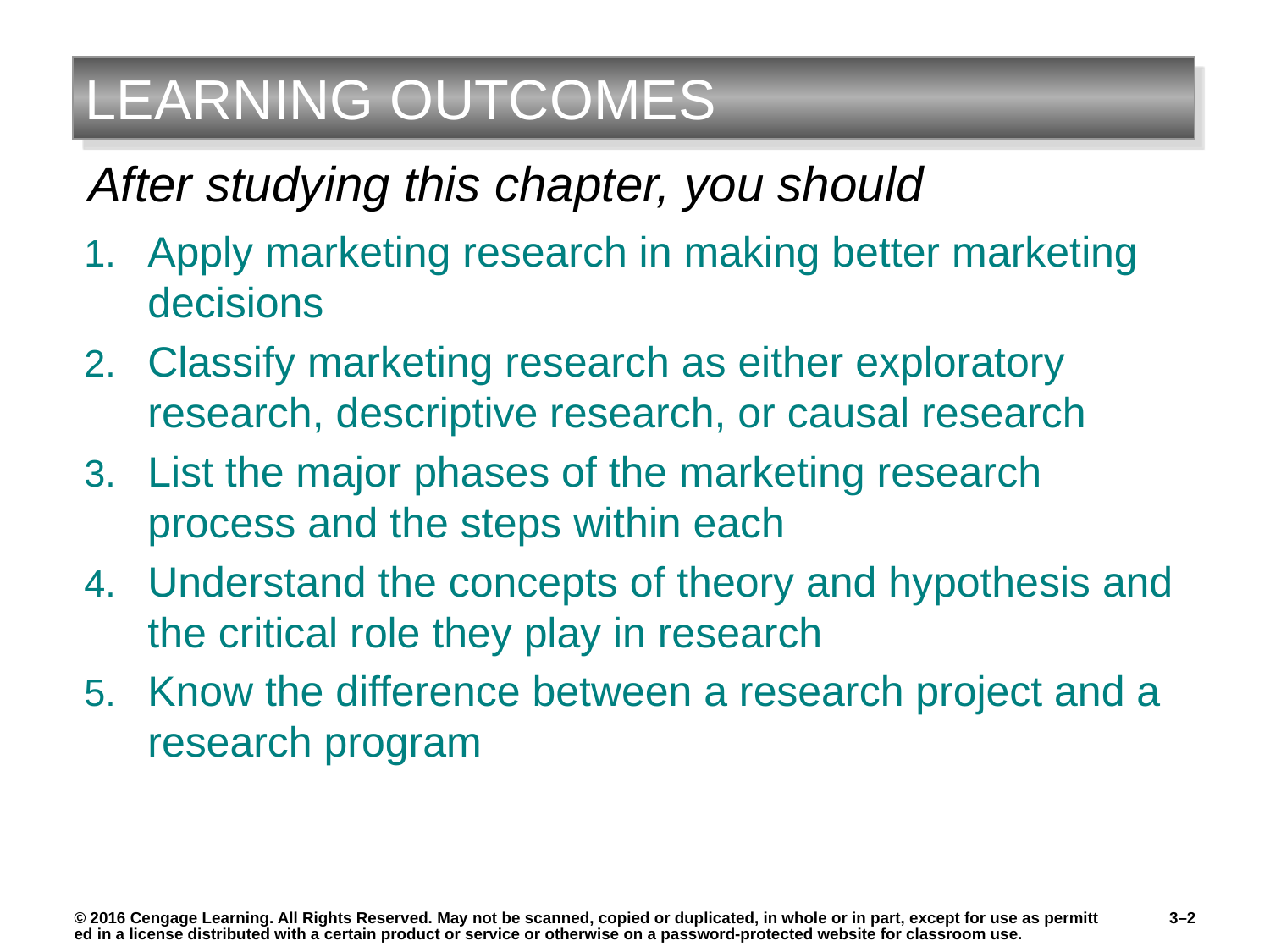

# LEARNING OUTCOMES
Apply marketing research in making better marketing decisions
Classify marketing research as either exploratory research, descriptive research, or causal research
List the major phases of the marketing research process and the steps within each
Understand the concepts of theory and hypothesis and the critical role they play in research
Know the difference between a research project and a research program
3–2
© 2016 Cengage Learning. All Rights Reserved. May not be scanned, copied or duplicated, in whole or in part, except for use as permitted in a license distributed with a certain product or service or otherwise on a password-protected website for classroom use.